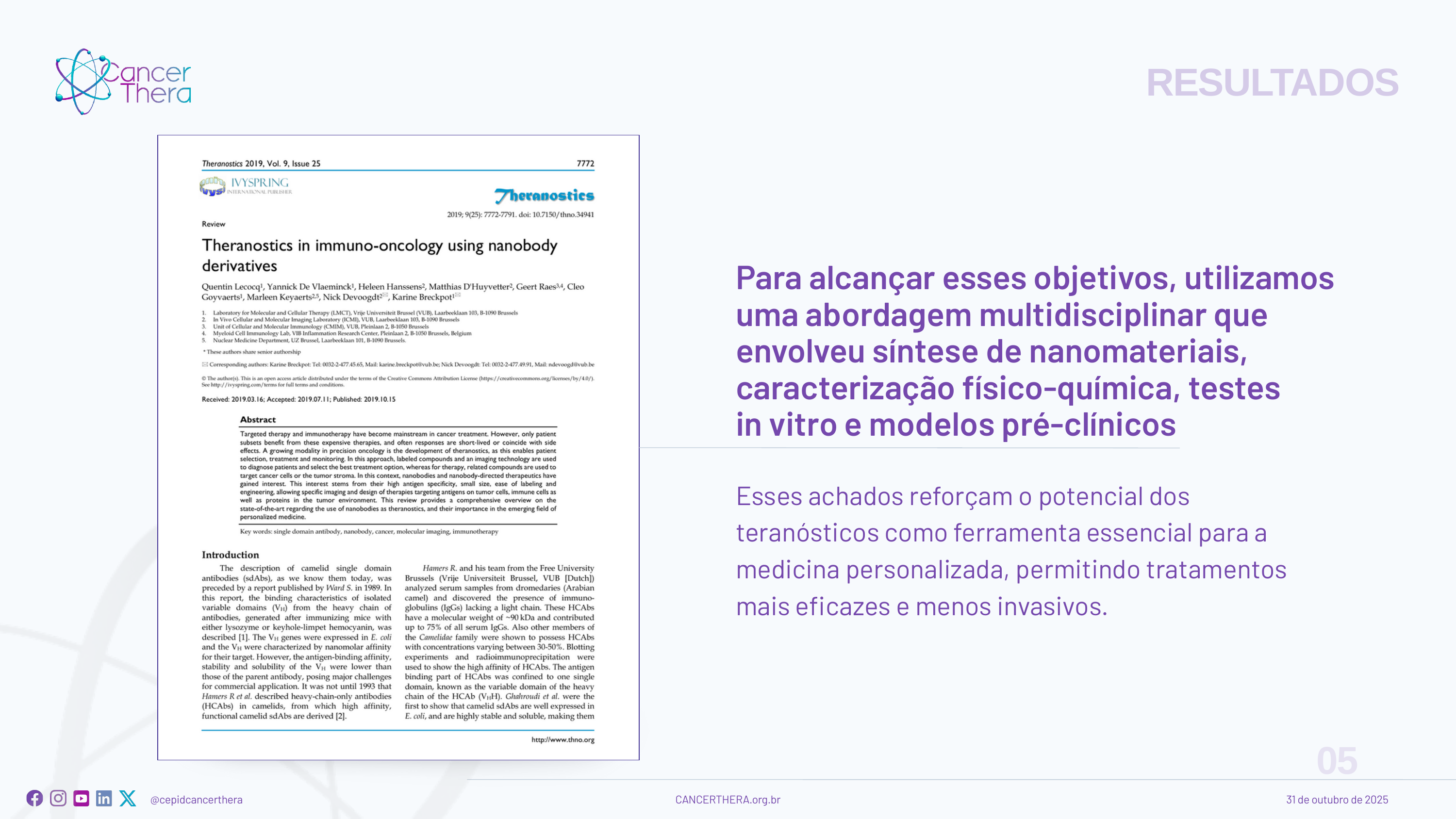

RESULTADOS

Para alcançar esses objetivos, utilizamos uma abordagem multidisciplinar que envolveu síntese de nanomateriais, caracterização físico-química, testes
in vitro e modelos pré-clínicos

Esses achados reforçam o potencial dos teranósticos como ferramenta essencial para a medicina personalizada, permitindo tratamentos mais eficazes e menos invasivos.

05

@cepidcancerthera
CANCERTHERA.org.br
31 de outubro de 2025